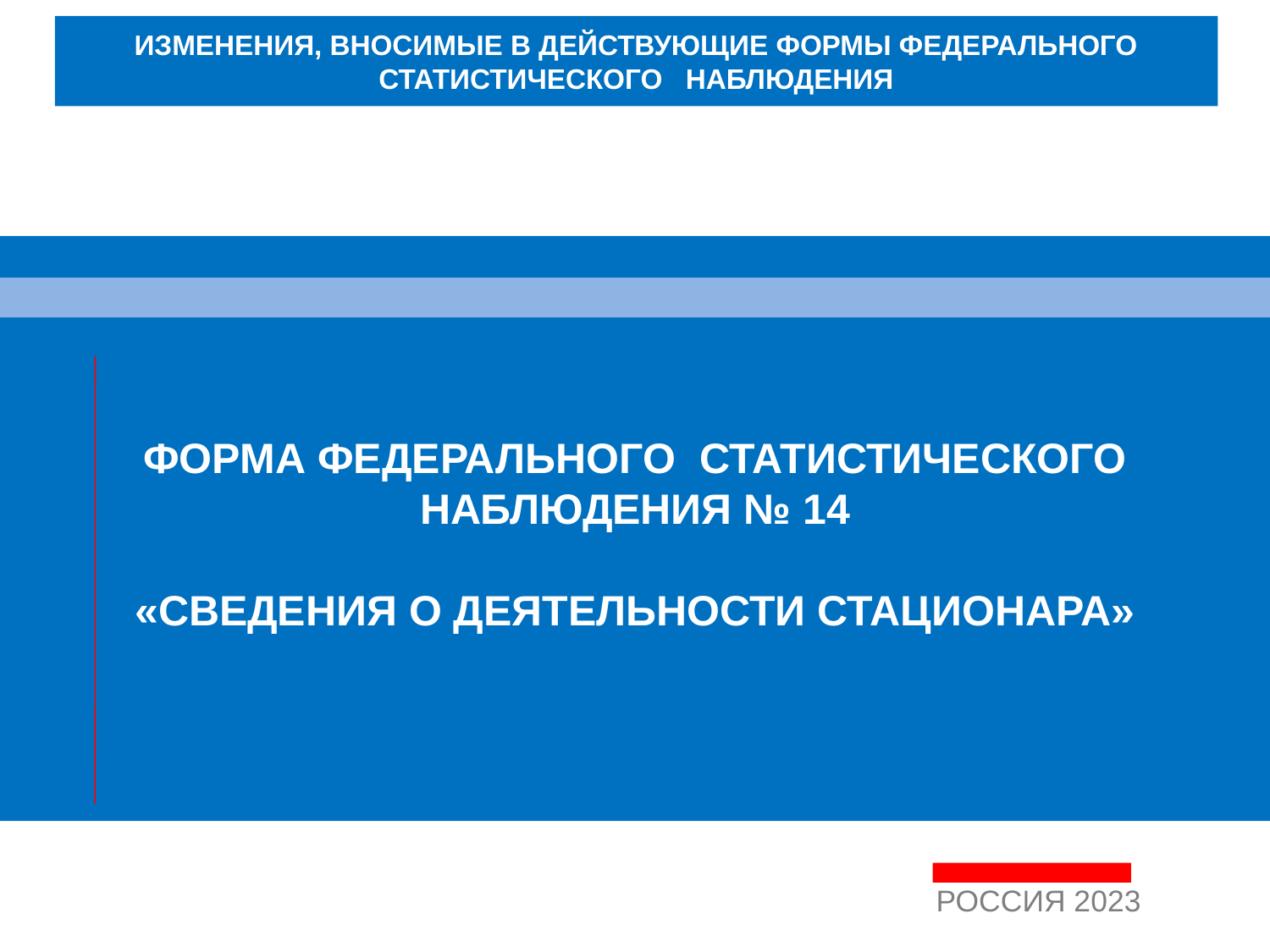

ИЗМЕНЕНИЯ, ВНОСИМЫЕ В ДЕЙСТВУЮЩИЕ ФОРМЫ ФЕДЕРАЛЬНОГО СТАТИСТИЧЕСКОГО   НАБЛЮДЕНИЯ

ФОРМА ФЕДЕРАЛЬНОГО  СТАТИСТИЧЕСКОГО НАБЛЮДЕНИЯ № 14

«СВЕДЕНИЯ О ДЕЯТЕЛЬНОСТИ СТАЦИОНАРА»

РОССИЯ 2023